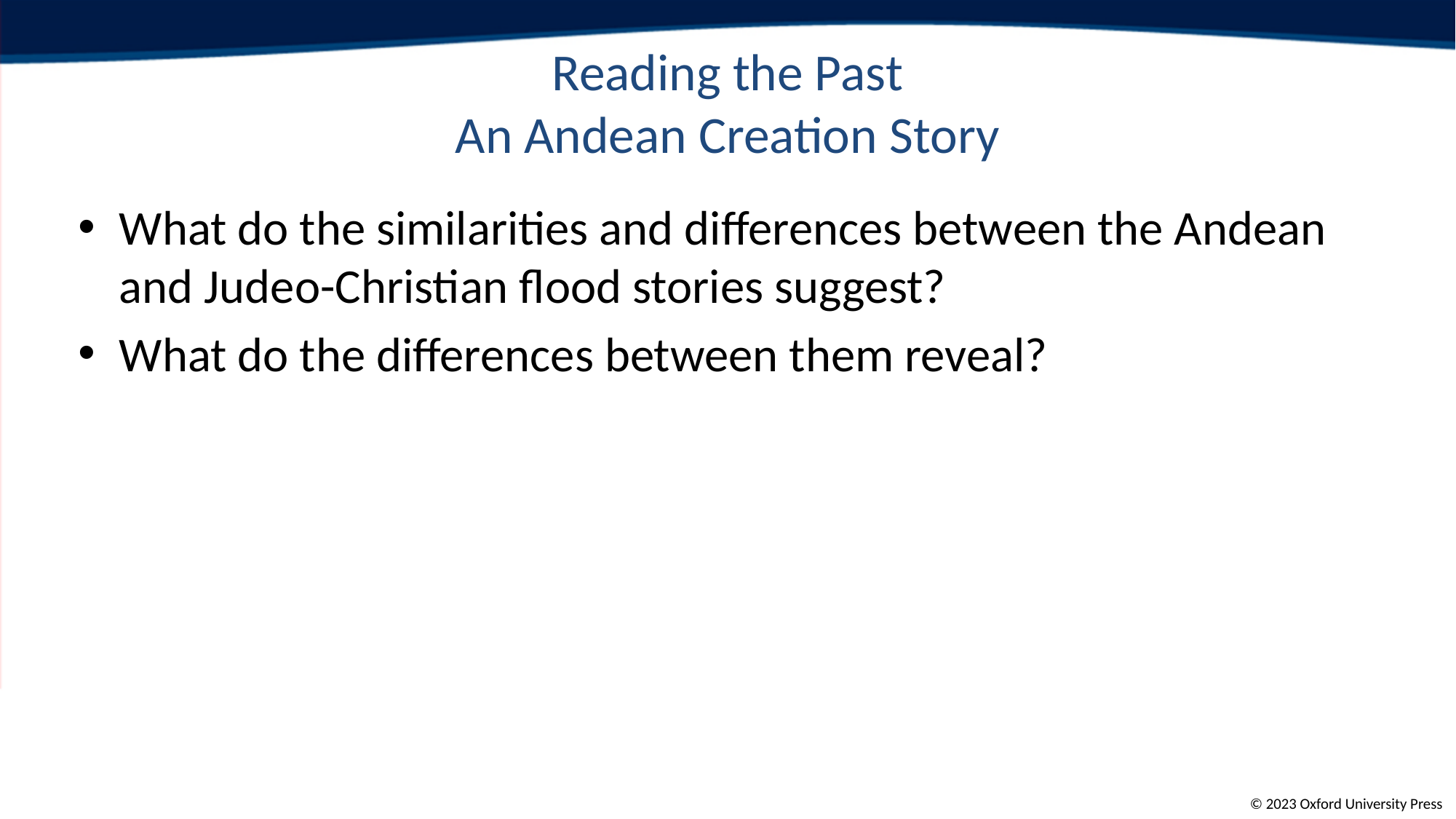

# Reading the Past
An Andean Creation Story
What do the similarities and differences between the Andean and Judeo-Christian flood stories suggest?
What do the differences between them reveal?
23